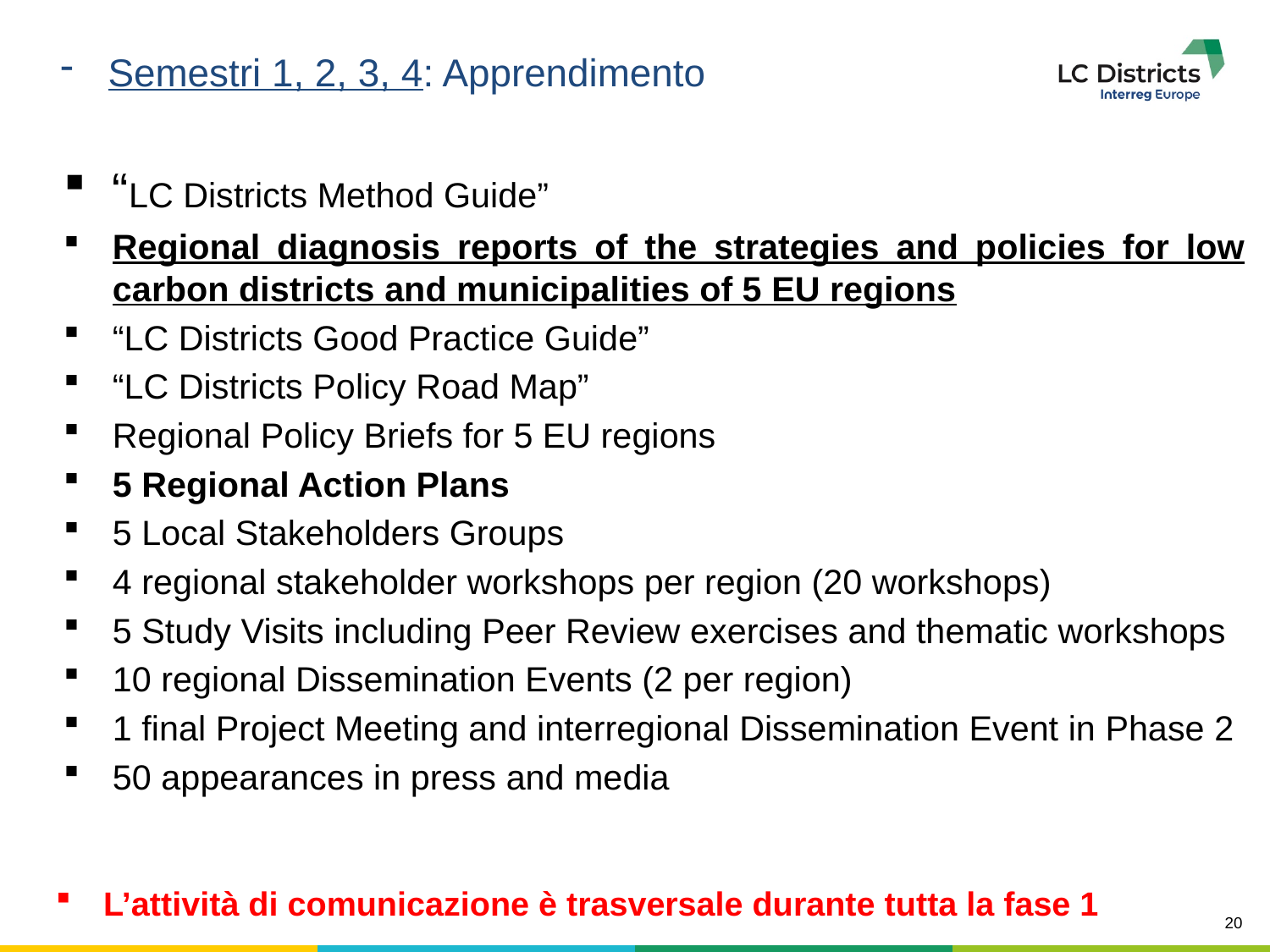

Semestri 1, 2, 3, 4: Apprendimento

“LC Districts Method Guide”
Regional diagnosis reports of the strategies and policies for low carbon districts and municipalities of 5 EU regions
“LC Districts Good Practice Guide”
“LC Districts Policy Road Map”
Regional Policy Briefs for 5 EU regions
5 Regional Action Plans
5 Local Stakeholders Groups
4 regional stakeholder workshops per region (20 workshops)
5 Study Visits including Peer Review exercises and thematic workshops
10 regional Dissemination Events (2 per region)
1 final Project Meeting and interregional Dissemination Event in Phase 2
50 appearances in press and media

L’attività di comunicazione è trasversale durante tutta la fase 1